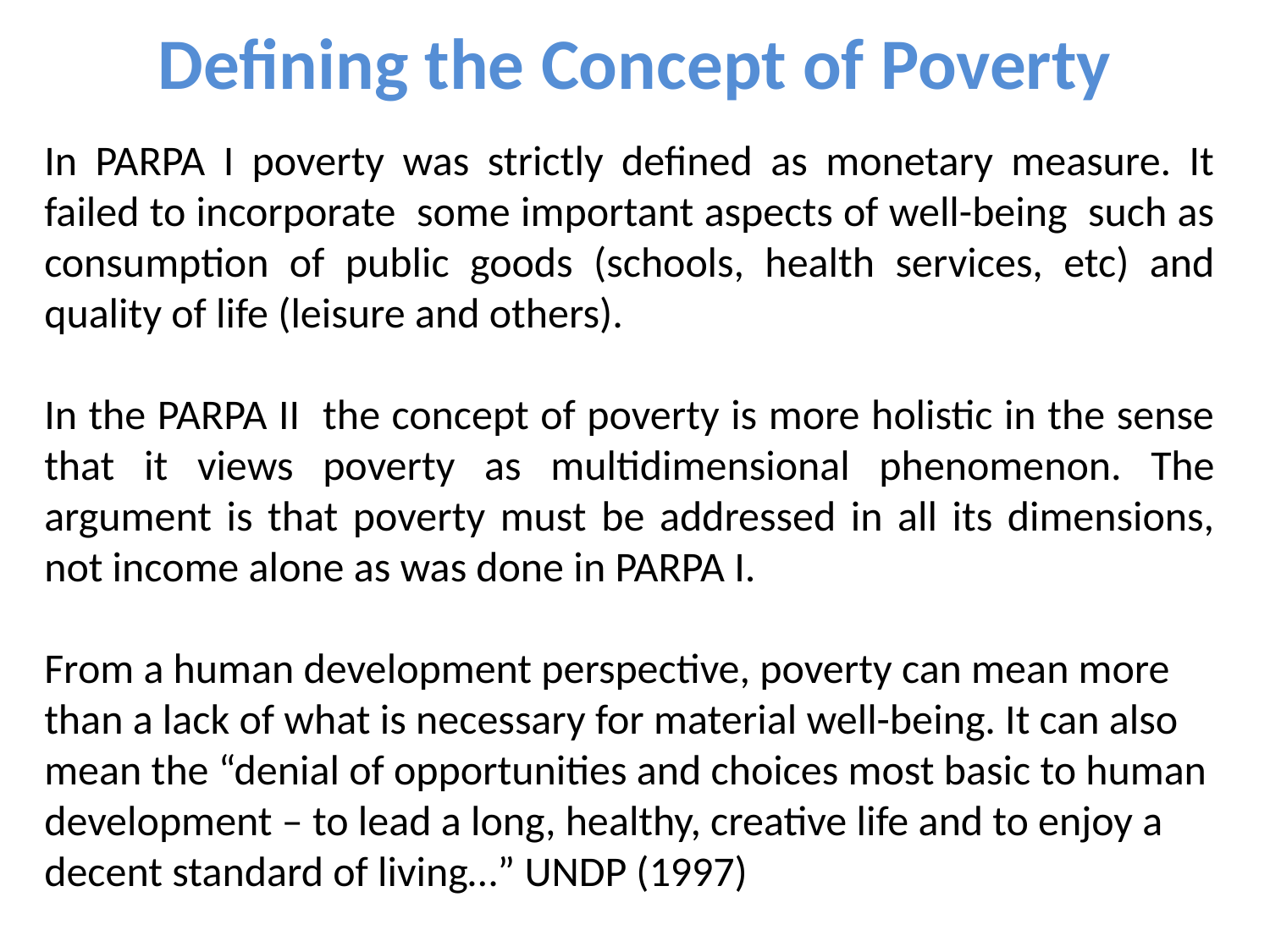

# Defining the Concept of Poverty
In PARPA I poverty was strictly defined as monetary measure. It failed to incorporate  some important aspects of well-being  such as consumption of public goods (schools, health services, etc) and quality of life (leisure and others).

In the PARPA II  the concept of poverty is more holistic in the sense that it views poverty as multidimensional phenomenon. The argument is that poverty must be addressed in all its dimensions, not income alone as was done in PARPA I.

From a human development perspective, poverty can mean more than a lack of what is necessary for material well-being. It can also mean the “denial of opportunities and choices most basic to human development – to lead a long, healthy, creative life and to enjoy a decent standard of living…” UNDP (1997)